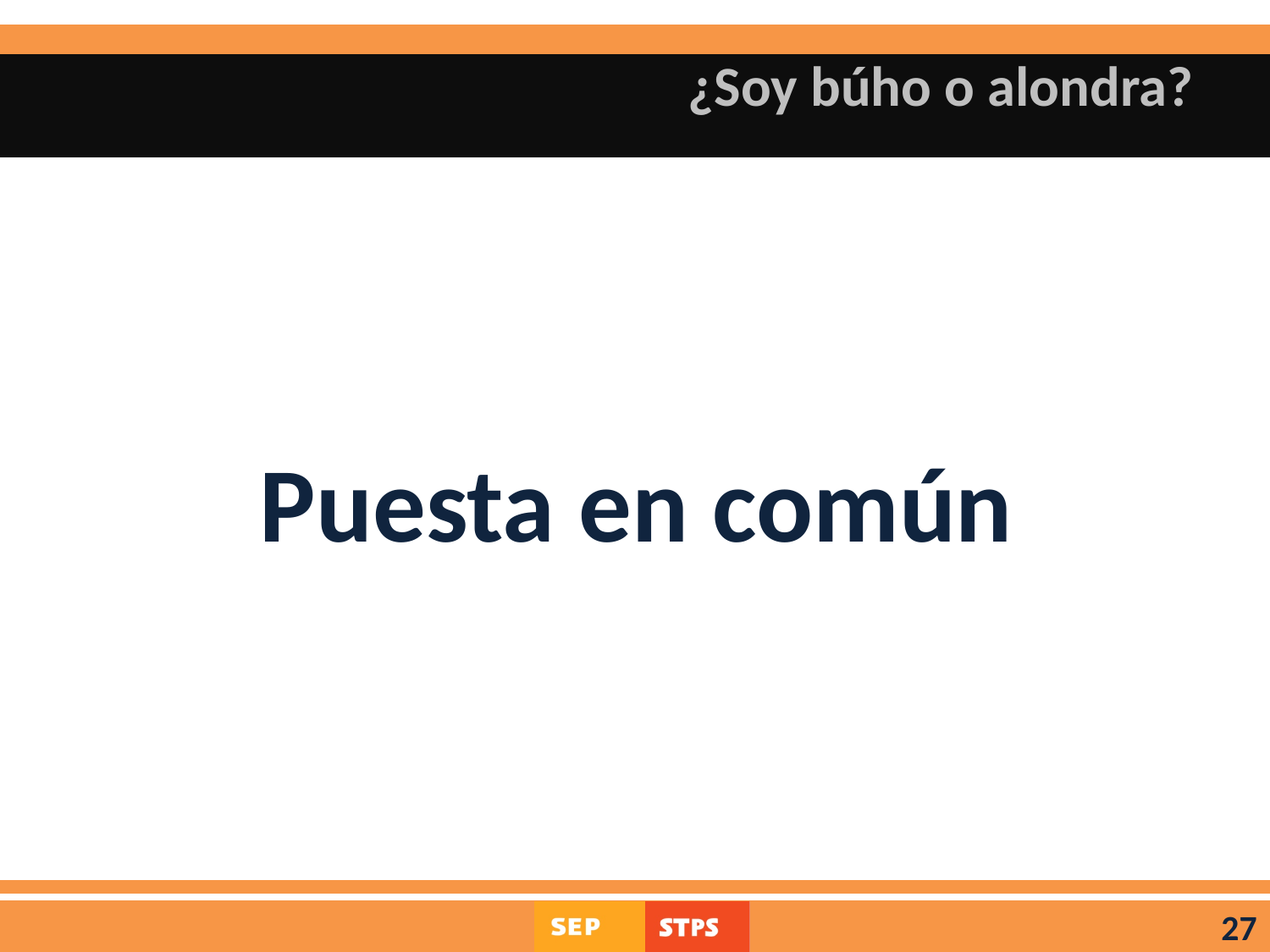

# ¿Soy búho o alondra?
Puesta en común

27